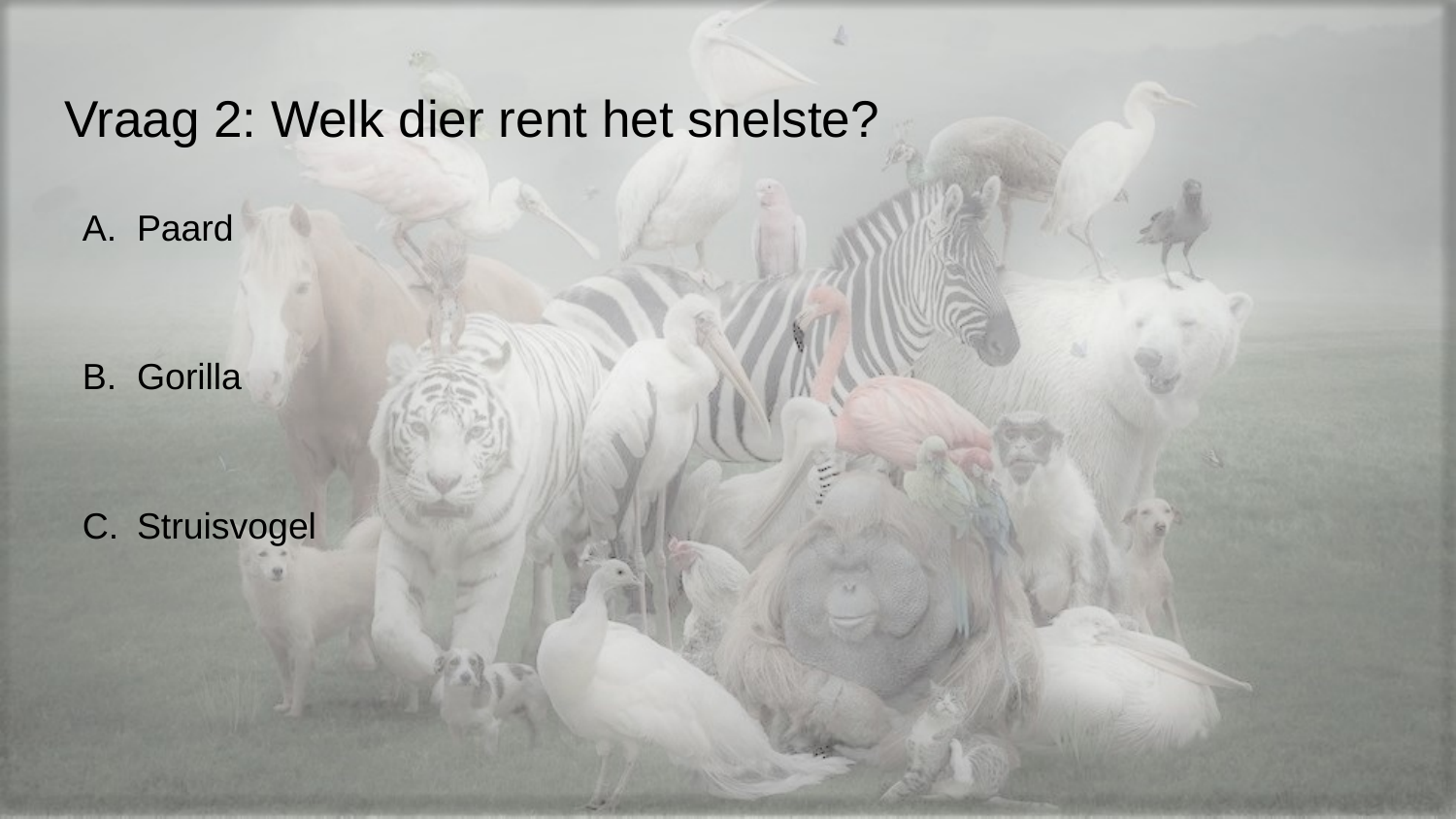

# Vraag 2: Welk dier rent het snelste?
Paard

Gorilla

Struisvogel